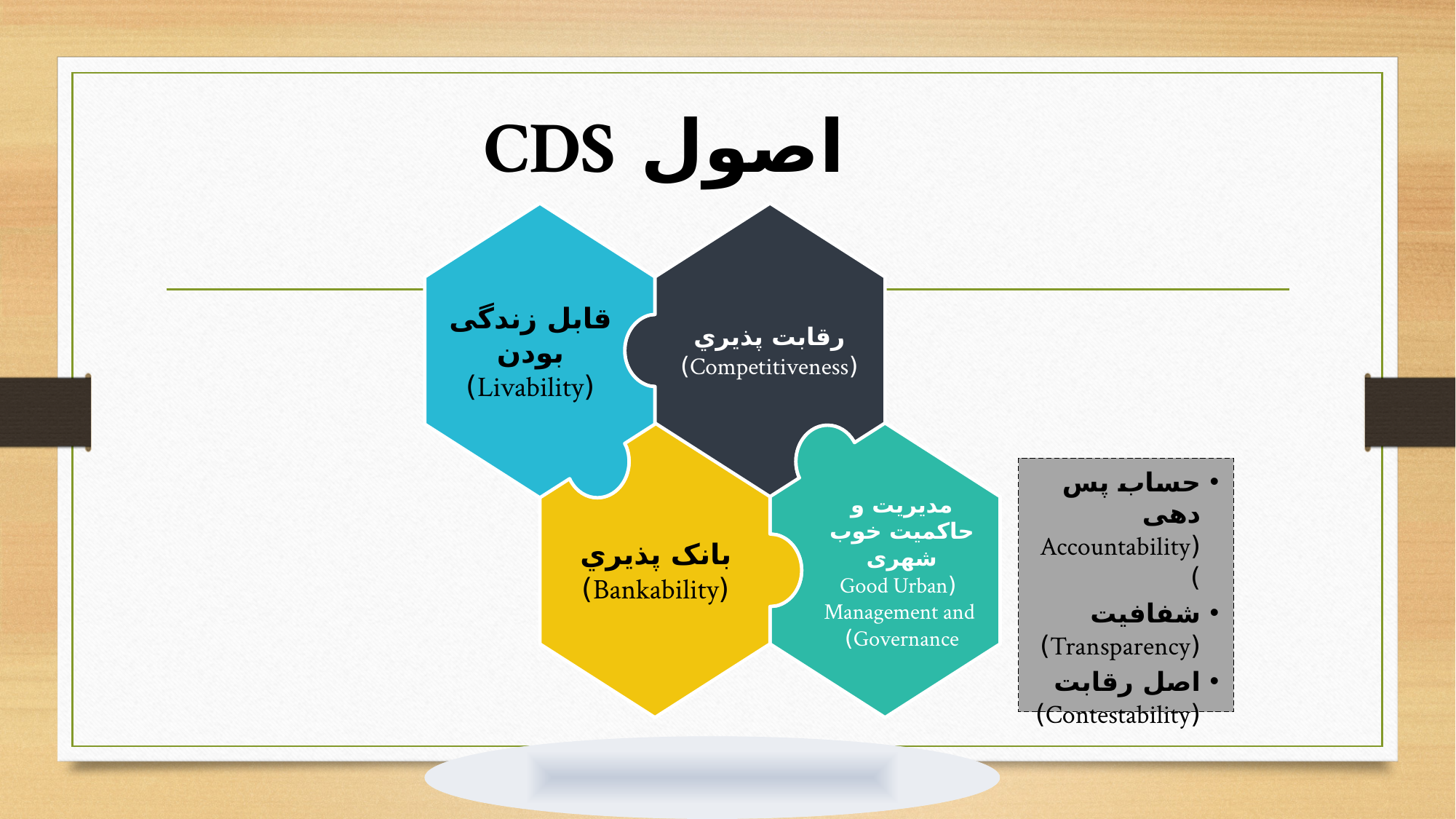

اصول CDS

قابل زندگی بودن (Livability)

رقابت پذيري (Competitiveness)

مديريت و حاکميت خوب شهری
 (Good Urban Management and  Governance)
بانک پذيري (Bankability)

حساب پس دهی (Accountability)
شفافيت (Transparency)
اصل رقابت (Contestability)